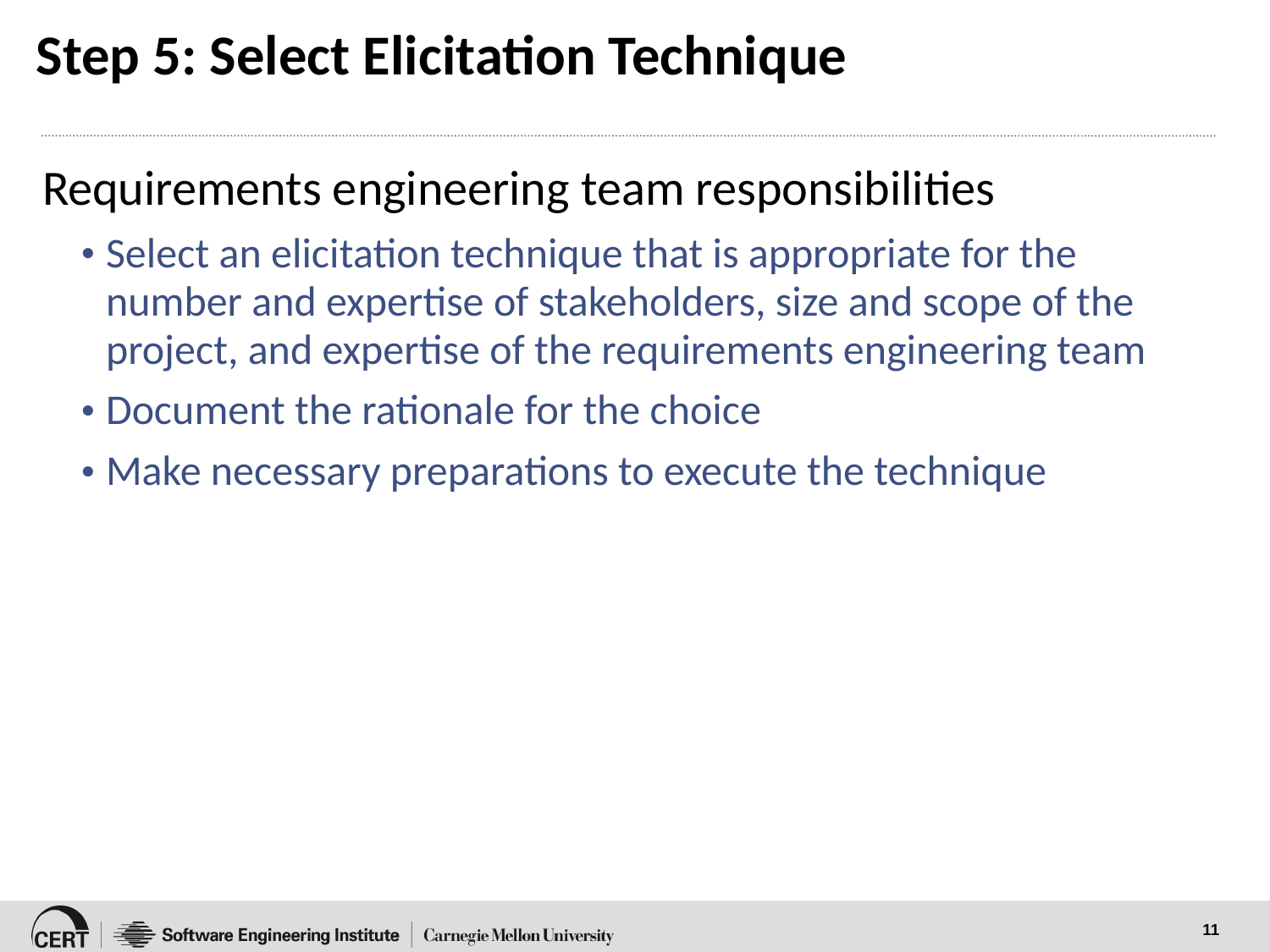

# Step 5: Select Elicitation Technique
Requirements engineering team responsibilities
Select an elicitation technique that is appropriate for the number and expertise of stakeholders, size and scope of the project, and expertise of the requirements engineering team
Document the rationale for the choice
Make necessary preparations to execute the technique